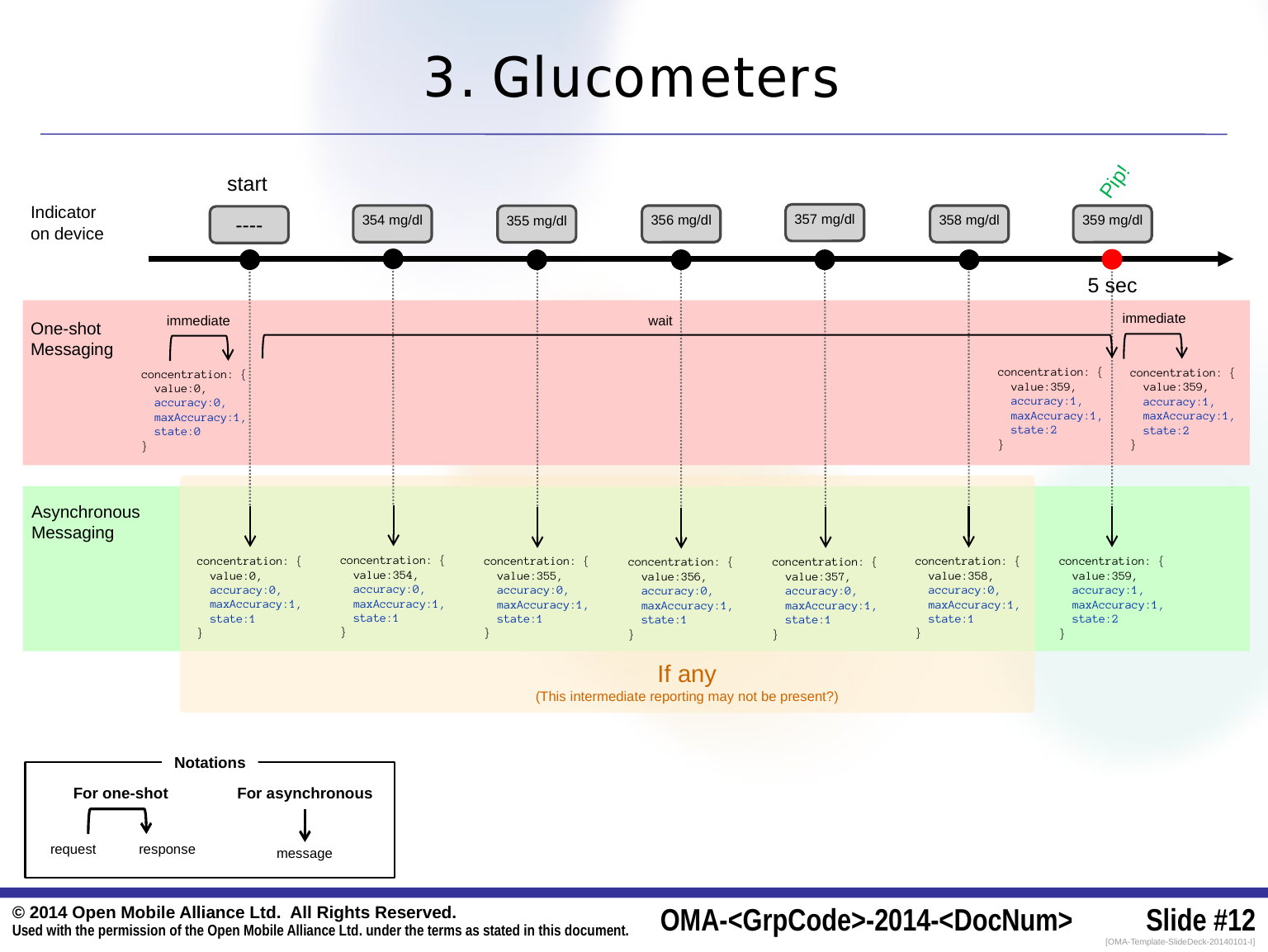

# 3. Glucometers
Pip!
start
Indicator
on device
357 mg/dl
354 mg/dl
356 mg/dl
358 mg/dl
359 mg/dl
355 mg/dl
----

5 sec

immediate
wait
immediate
One-shot
Messaging

concentration: {
  value:359,
  accuracy:1,
  maxAccuracy:1,
  state:2
}
concentration: {
  value:359,
  accuracy:1,
  maxAccuracy:1,
  state:2
}
concentration: {
  value:0,
  accuracy:0,
  maxAccuracy:1,
  state:0
}

Asynchronous
Messaging
concentration: {
  value:354,
  accuracy:0,
  maxAccuracy:1,
  state:1
}
concentration: {
  value:0,
  accuracy:0,
  maxAccuracy:1,
  state:1
}
concentration: {
  value:355,
  accuracy:0,
  maxAccuracy:1,
  state:1
}
concentration: {
  value:358,
  accuracy:0,
  maxAccuracy:1,
  state:1
}
concentration: {
  value:359,
  accuracy:1,
  maxAccuracy:1,
  state:2
}
concentration: {
  value:357,
  accuracy:0,
  maxAccuracy:1,
  state:1
}
concentration: {
  value:356,
  accuracy:0,
  maxAccuracy:1,
  state:1
}
If any
(This intermediate reporting may not be present?)
Notations

For one-shot
For asynchronous

request
response
message